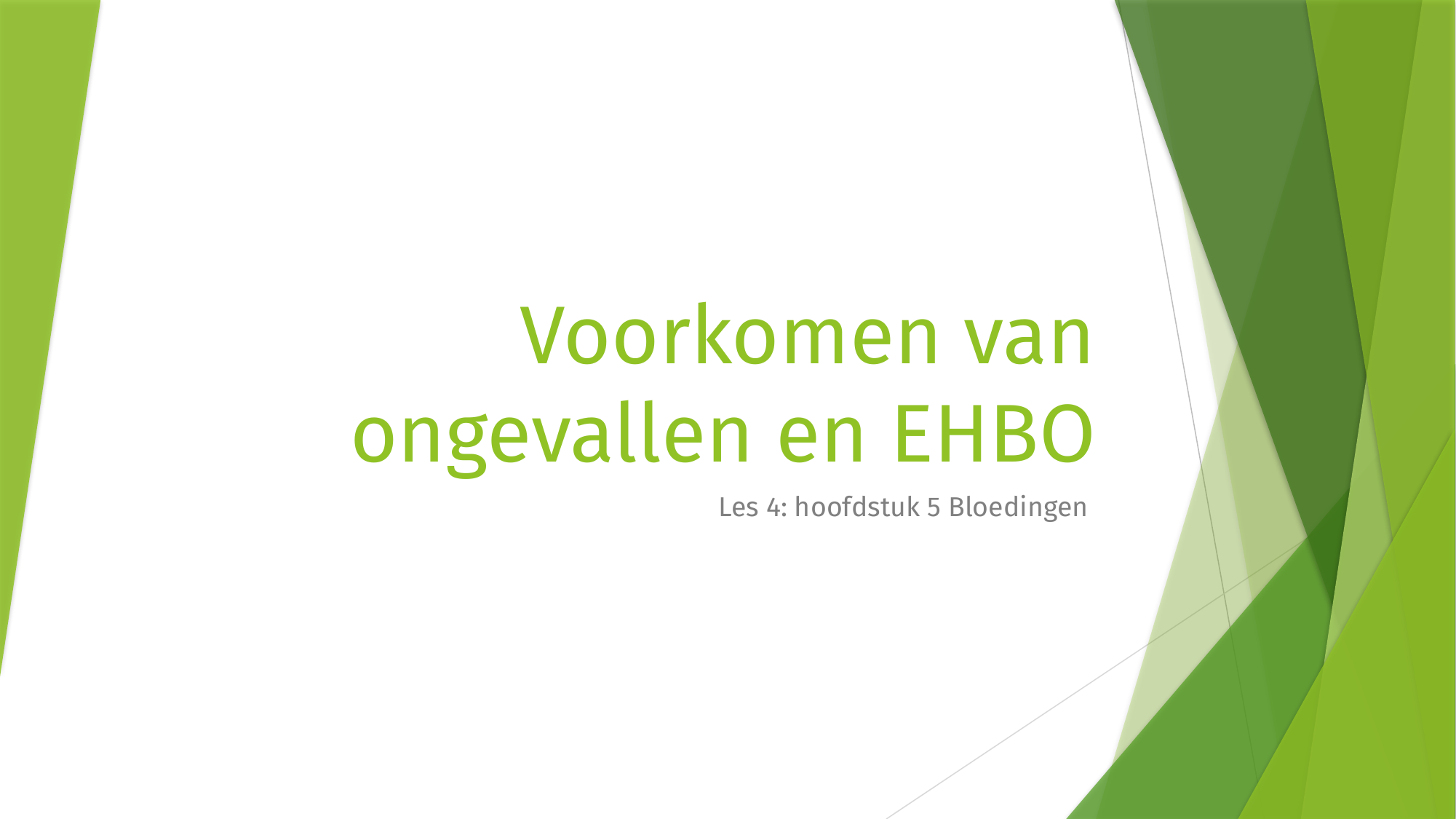

# Voorkomen van ongevallen en EHBO
Les 4: hoofdstuk 5 Bloedingen